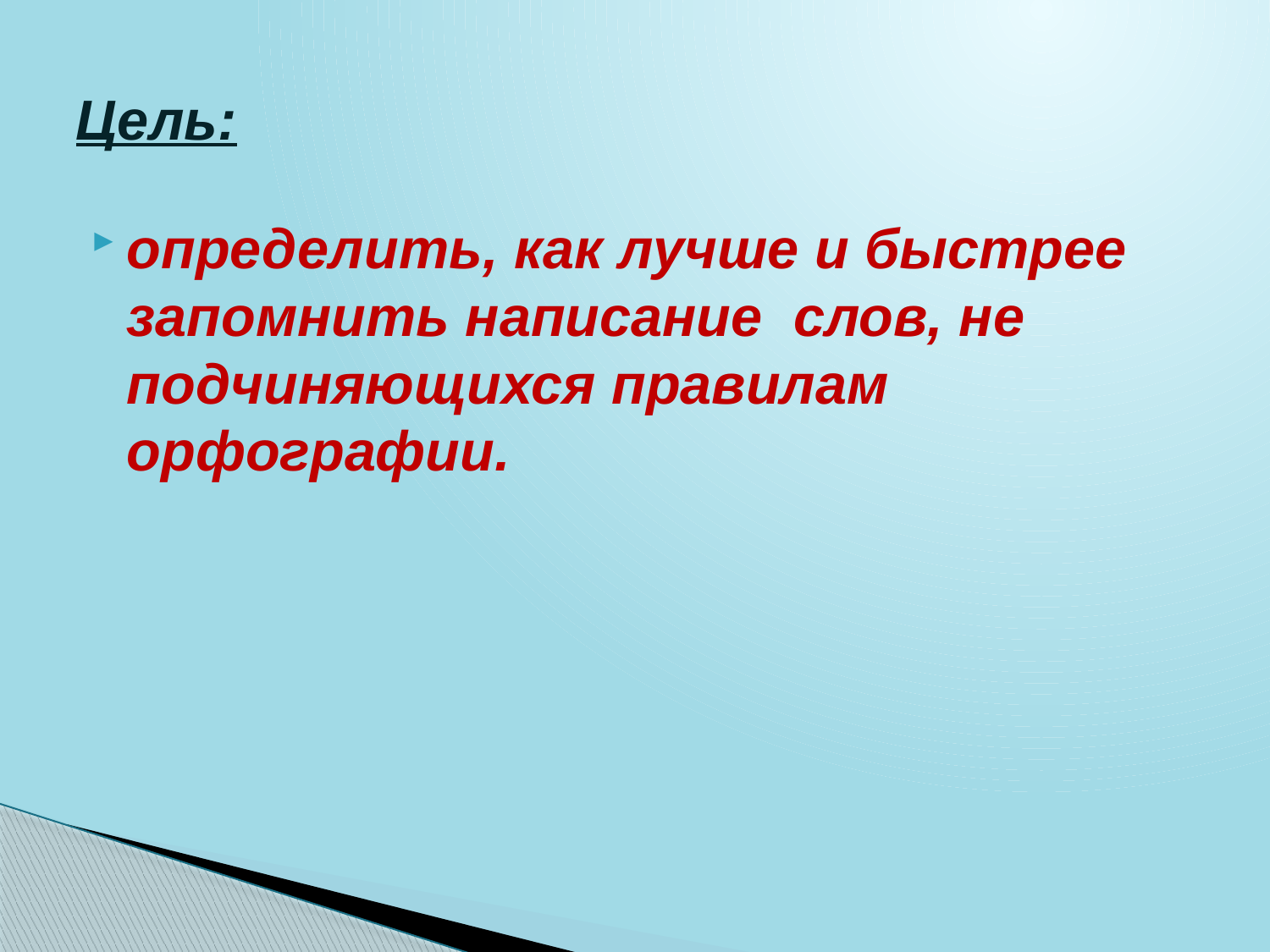

# Цель:
определить, как лучше и быстрее запомнить написание  слов, не подчиняющихся правилам орфографии.